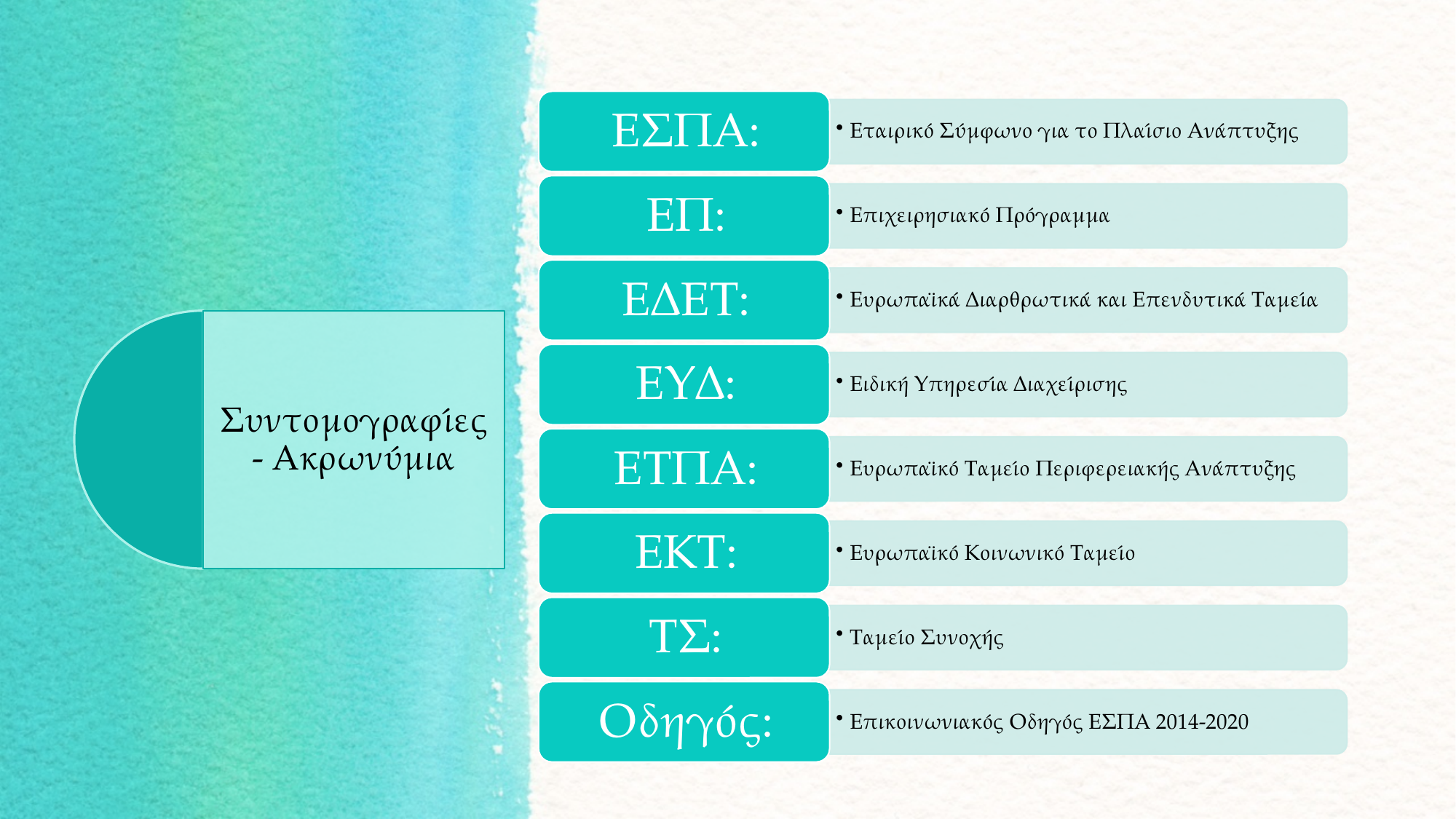

#
Εταιρικό Σύμφωνο για το Πλαίσιο Ανάπτυξης
ΕΣΠΑ:
Επιχειρησιακό Πρόγραμμα
ΕΠ:
Ευρωπαϊκά Διαρθρωτικά και Επενδυτικά Ταμεία
ΕΔΕΤ:
Ειδική Υπηρεσία Διαχείρισης
ΕΥΔ:
Ευρωπαϊκό Ταμείο Περιφερειακής Ανάπτυξης
ΕΤΠΑ:
Ευρωπαϊκό Κοινωνικό Ταμείο
ΕΚΤ:
Ταμείο Συνοχής
ΤΣ:
Επικοινωνιακός Οδηγός ΕΣΠΑ 2014-2020
Οδηγός:
Συντομογραφίες - Ακρωνύμια